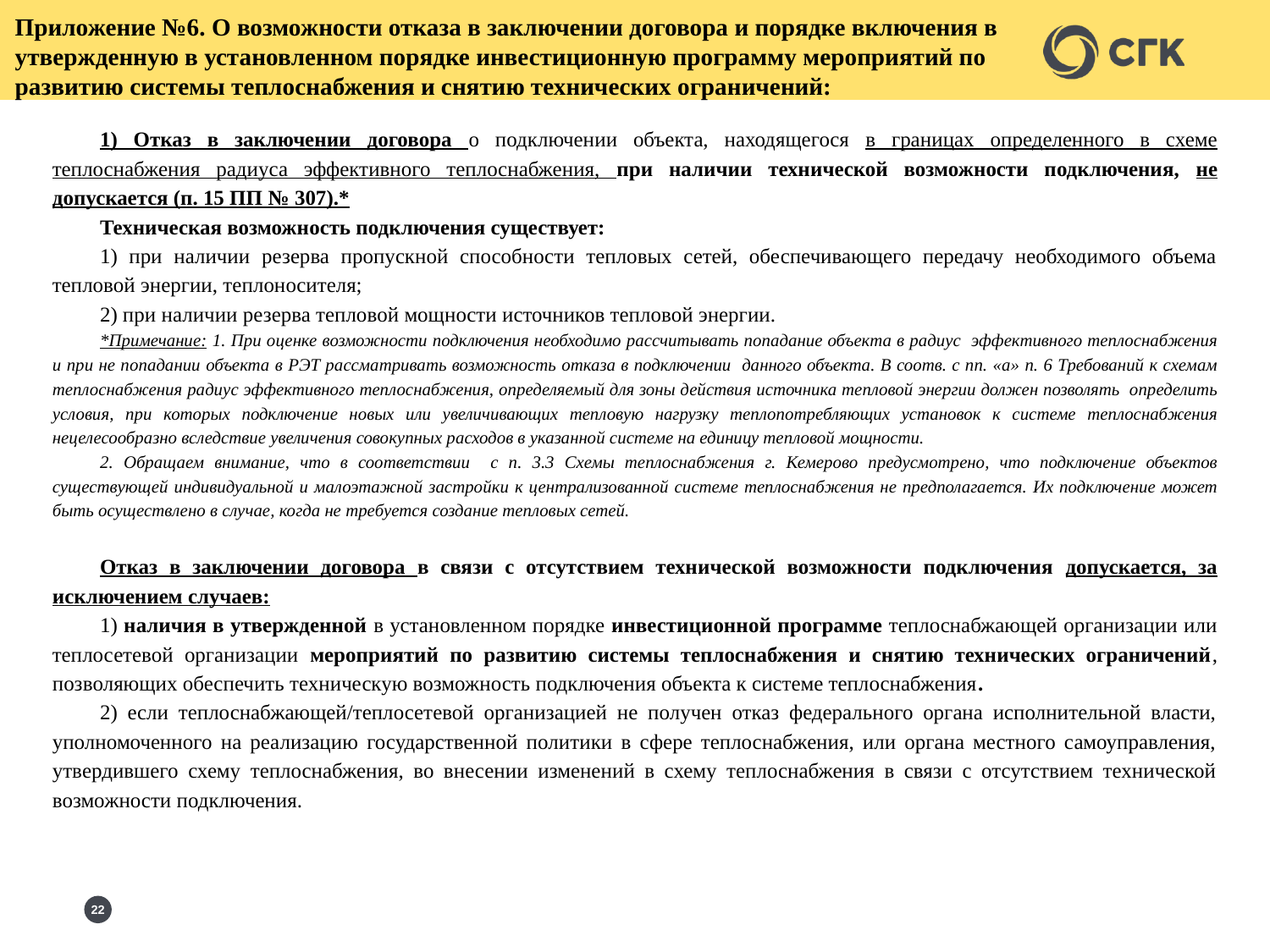

Приложение №6. О возможности отказа в заключении договора и порядке включения в утвержденную в установленном порядке инвестиционную программу мероприятий по развитию системы теплоснабжения и снятию технических ограничений:

1) Отказ в заключении договора о подключении объекта, находящегося в границах определенного в схеме теплоснабжения радиуса эффективного теплоснабжения, при наличии технической возможности подключения, не допускается (п. 15 ПП № 307).*
Техническая возможность подключения существует:
1) при наличии резерва пропускной способности тепловых сетей, обеспечивающего передачу необходимого объема тепловой энергии, теплоносителя;
2) при наличии резерва тепловой мощности источников тепловой энергии.
*Примечание: 1. При оценке возможности подключения необходимо рассчитывать попадание объекта в радиус  эффективного теплоснабжения и при не попадании объекта в РЭТ рассматривать возможность отказа в подключении  данного объекта. В соотв. с пп. «а» п. 6 Требований к схемам теплоснабжения радиус эффективного теплоснабжения, определяемый для зоны действия источника тепловой энергии должен позволять  определить условия, при которых подключение новых или увеличивающих тепловую нагрузку теплопотребляющих установок к системе теплоснабжения нецелесообразно вследствие увеличения совокупных расходов в указанной системе на единицу тепловой мощности.
2. Обращаем внимание, что в соответствии  с п. 3.3 Схемы теплоснабжения г. Кемерово предусмотрено, что подключение объектов существующей индивидуальной и малоэтажной застройки к централизованной системе теплоснабжения не предполагается. Их подключение может быть осуществлено в случае, когда не требуется создание тепловых сетей.

Отказ в заключении договора в связи с отсутствием технической возможности подключения допускается, за исключением случаев:
1) наличия в утвержденной в установленном порядке инвестиционной программе теплоснабжающей организации или теплосетевой организации мероприятий по развитию системы теплоснабжения и снятию технических ограничений, позволяющих обеспечить техническую возможность подключения объекта к системе теплоснабжения.
2) если теплоснабжающей/теплосетевой организацией не получен отказ федерального органа исполнительной власти, уполномоченного на реализацию государственной политики в сфере теплоснабжения, или органа местного самоуправления, утвердившего схему теплоснабжения, во внесении изменений в схему теплоснабжения в связи с отсутствием технической возможности подключения.